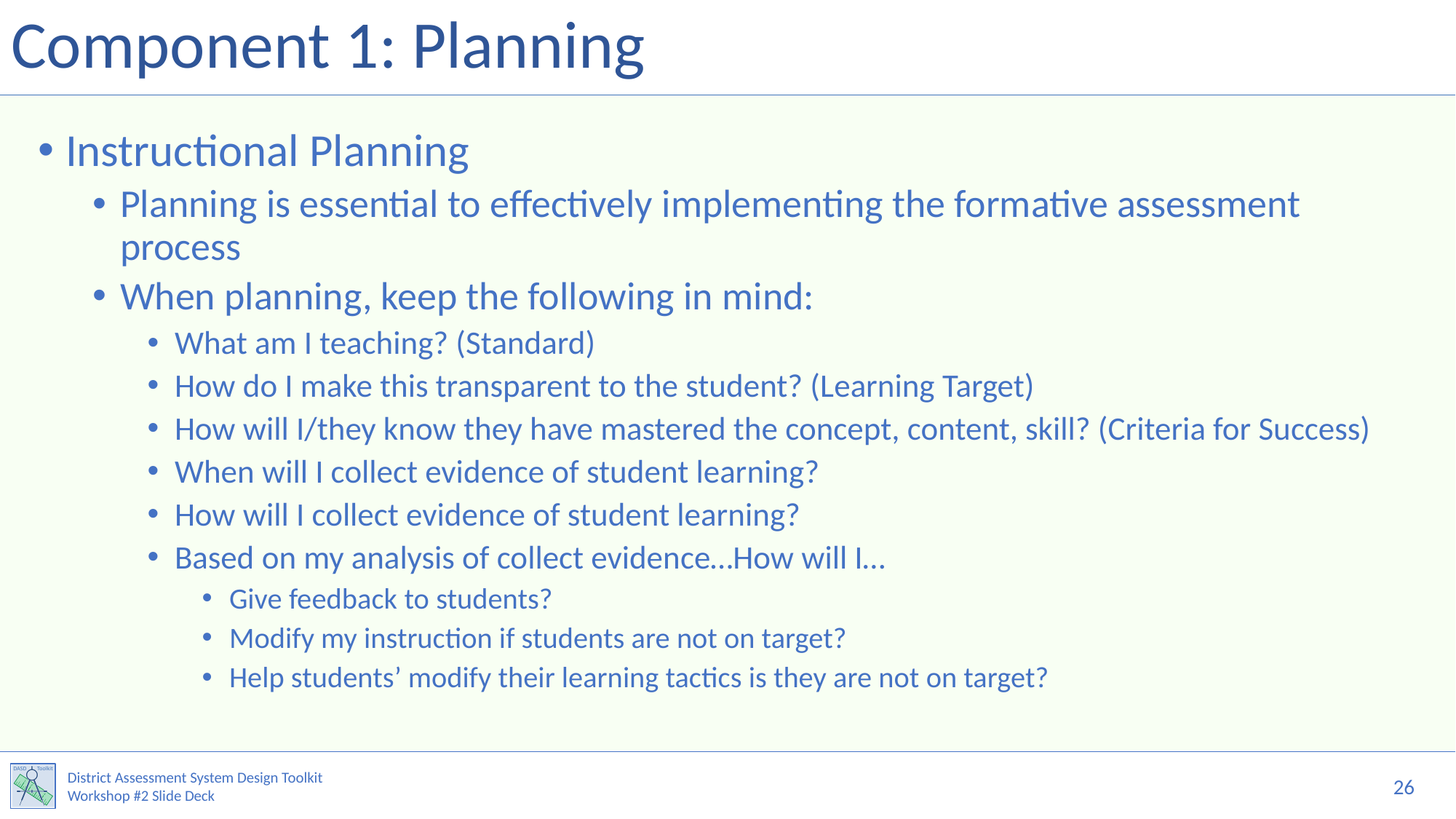

# Component 1: Planning
Instructional Planning
Planning is essential to effectively implementing the formative assessment process
When planning, keep the following in mind:
What am I teaching? (Standard)
How do I make this transparent to the student? (Learning Target)
How will I/they know they have mastered the concept, content, skill? (Criteria for Success)
When will I collect evidence of student learning?
How will I collect evidence of student learning?
Based on my analysis of collect evidence…How will I…
Give feedback to students?
Modify my instruction if students are not on target?
Help students’ modify their learning tactics is they are not on target?